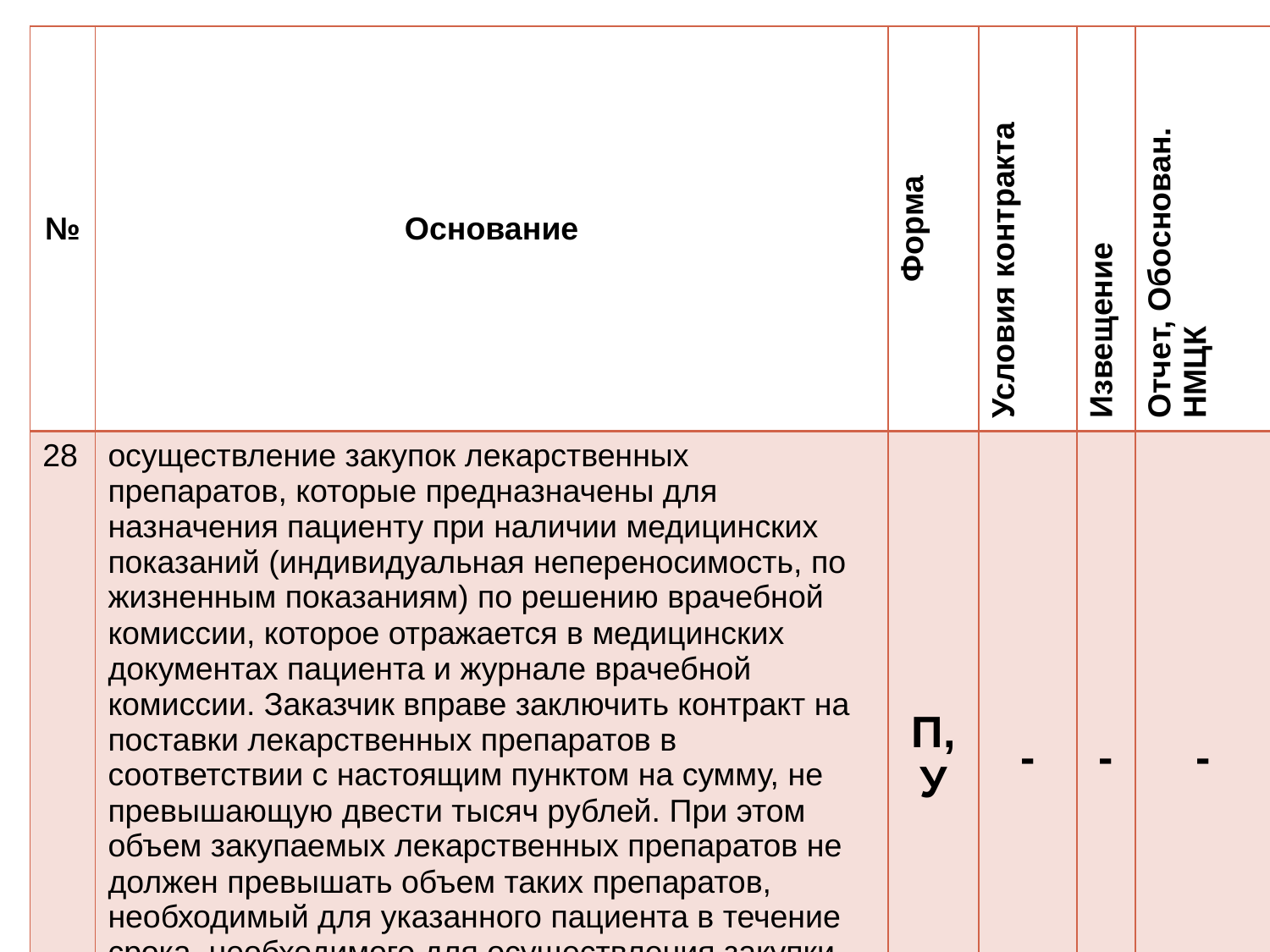

| № | Основание | Форма | Условия контракта | Извещение | Отчет, Обоснован. НМЦК |
| --- | --- | --- | --- | --- | --- |
| 28 | осуществление закупок лекарственных препаратов, которые предназначены для назначения пациенту при наличии медицинских показаний (индивидуальная непереносимость, по жизненным показаниям) по решению врачебной комиссии, которое отражается в медицинских документах пациента и журнале врачебной комиссии. Заказчик вправе заключить контракт на поставки лекарственных препаратов в соответствии с настоящим пунктом на сумму, не превышающую двести тысяч рублей. При этом объем закупаемых лекарственных препаратов не должен превышать объем таких препаратов, необходимый для указанного пациента в течение срока, необходимого для осуществления закупки лекарственных препаратов в соответствии с положениями пункта 7 части 2 статьи 83 настоящего Федерального закона | П,У | - | - | - |